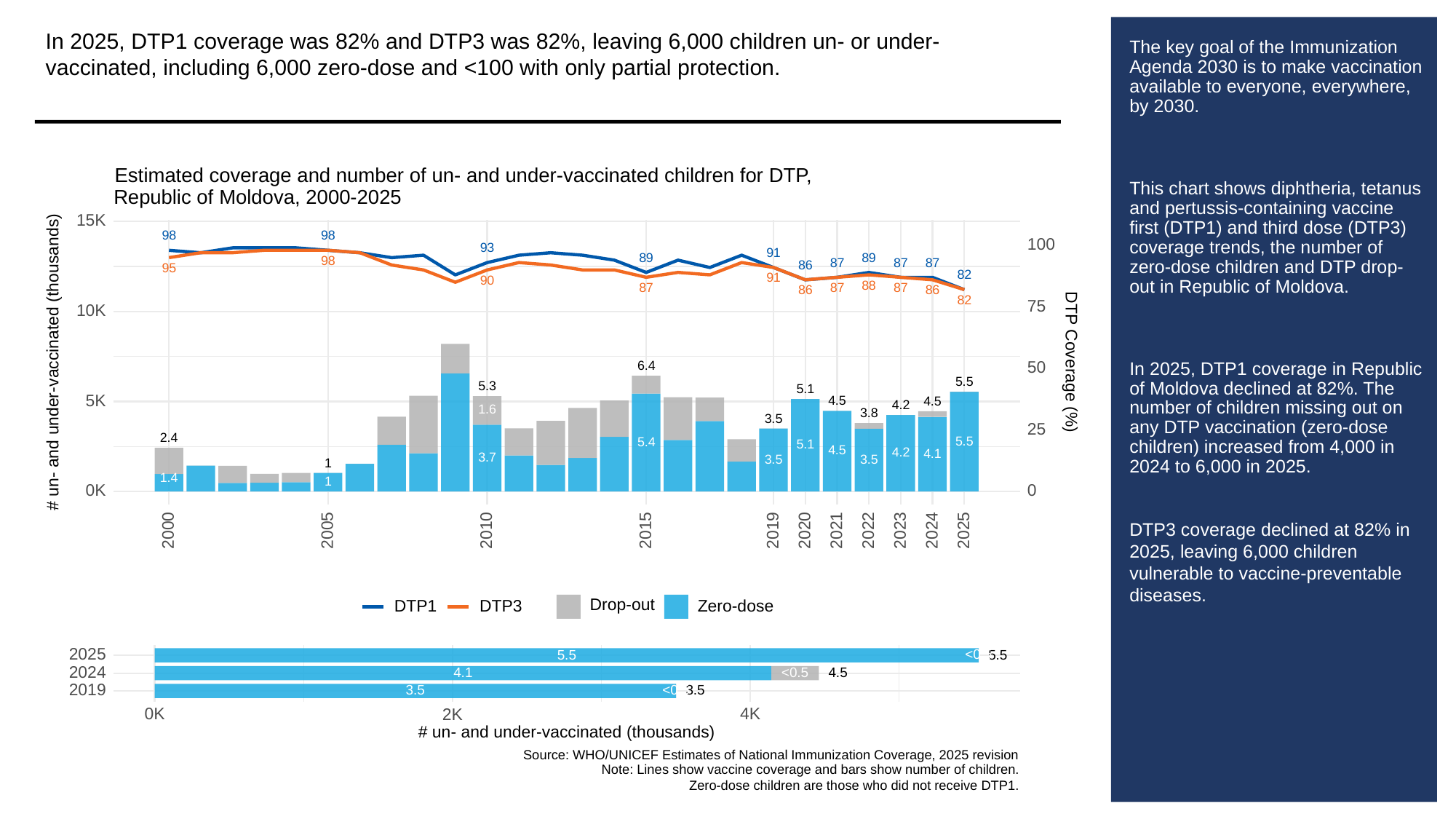

In 2025, DTP1 coverage was 82% and DTP3 was 82%, leaving 6,000 children un- or under-vaccinated, including 6,000 zero-dose and <100 with only partial protection.
# The key goal of the Immunization Agenda 2030 is to make vaccination available to everyone, everywhere, by 2030.

This chart shows diphtheria, tetanus and pertussis-containing vaccine first (DTP1) and third dose (DTP3) coverage trends, the number of zero-dose children and DTP drop-out in Republic of Moldova.

In 2025, DTP1 coverage in Republic of Moldova declined at 82%. The number of children missing out on any DTP vaccination (zero-dose children) increased from 4,000 in 2024 to 6,000 in 2025.

DTP3 coverage declined at 82% in 2025, leaving 6,000 children vulnerable to vaccine-preventable diseases.

Estimated coverage and number of un- and under-vaccinated children for DTP,
Republic of Moldova, 2000-2025
15K

98
98
100
93

91

89
89
98
87
87
87
86
95

82
91
90
88
87
87
87
86
86
82
75
10K

# un- and under-vaccinated (thousands)
DTP Coverage (%)

6.4
50

5.5
5.3
5.1

5K

4.5
4.5

4.2

1.6

3.8

3.5

25

2.4

5.5
5.4

5.1

4.5

4.2
4.1

3.7
3.5
3.5

1

1.4

1

0K
0

2023
2000
2005
2010
2015
2019
2020
2021
2022
2024
2025

Drop-out
DTP3
Zero-dose
DTP1

2025
<0.5
5.5
5.5

2024
<0.5
4.5
4.1

2019
3.5
3.5
<0.5

0K
2K
4K
# un- and under-vaccinated (thousands)
Source: WHO/UNICEF Estimates of National Immunization Coverage, 2025 revision
Note: Lines show vaccine coverage and bars show number of children.
Zero-dose children are those who did not receive DTP1.